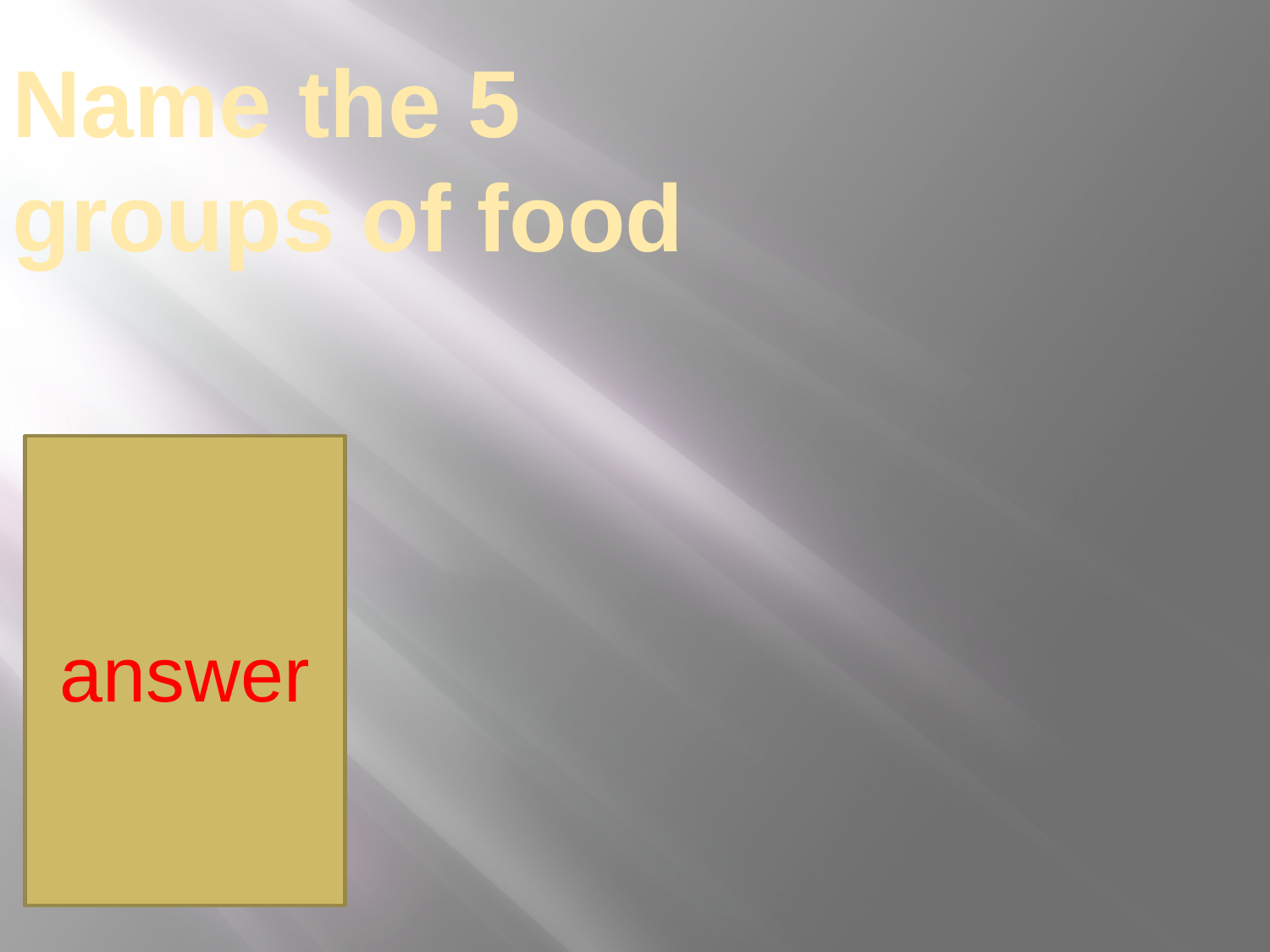

Name the 5 groups of food
Fruit
Grain
Vegetable

Protein
And dairy

answer